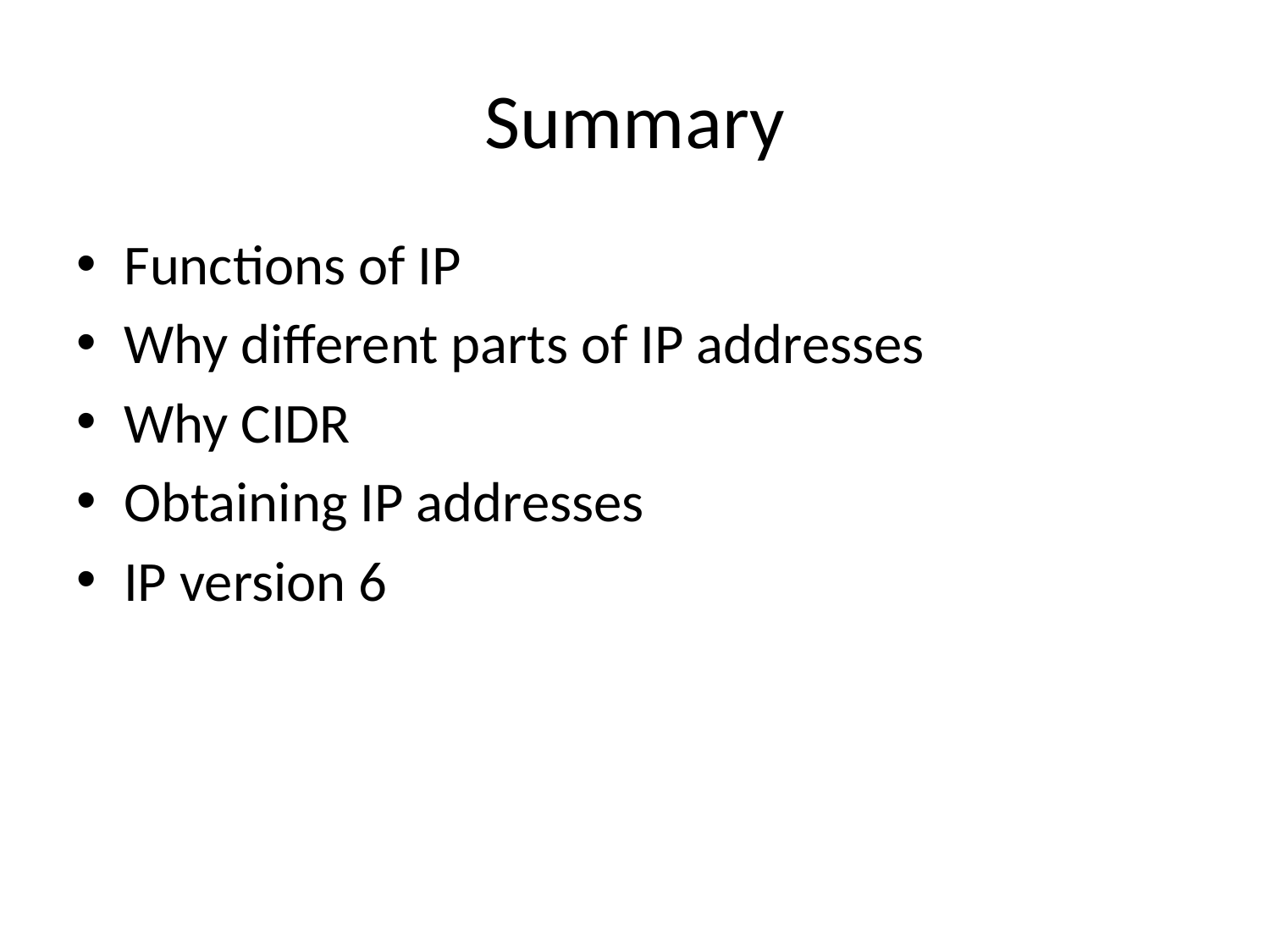

# Summary
Functions of IP
Why different parts of IP addresses
Why CIDR
Obtaining IP addresses
IP version 6